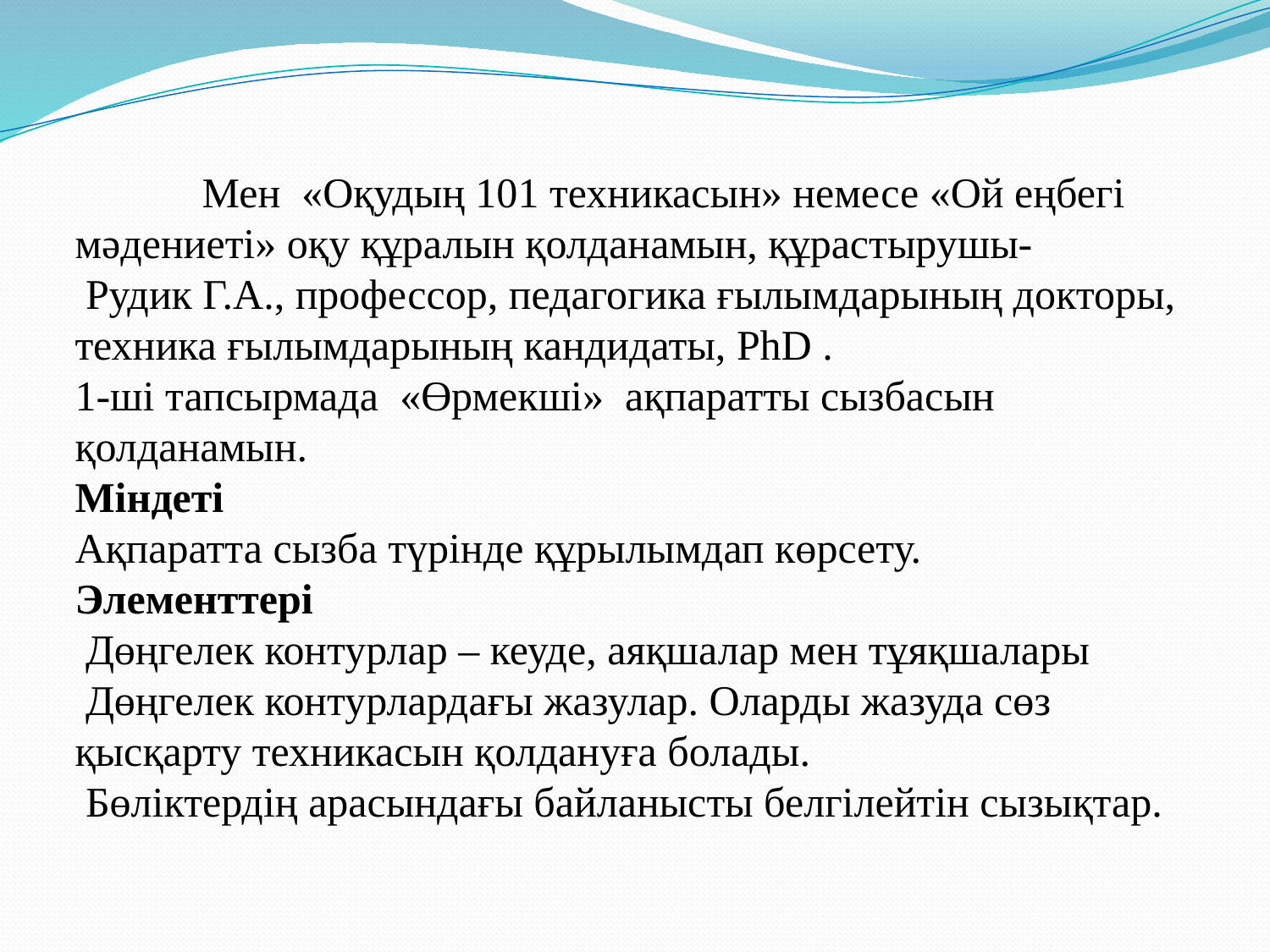

# Мен  «Оқудың 101 техникасын» немесе «Ой еңбегі мәдениеті» оқу құралын қолданамын, құрастырушы- Рудик Г.А., профессор, педагогика ғылымдарының докторы, техника ғылымдарының кандидаты, PhD . 1-ші тапсырмада  «Өрмекші»  ақпаратты сызбасын  қолданамын. Міндеті Ақпаратта сызба түрінде құрылымдап көрсету. Элементтері Дөңгелек контурлар – кеуде, аяқшалар мен тұяқшалары Дөңгелек контурлардағы жазулар. Оларды жазуда сөз қысқарту техникасын қолдануға болады. Бөліктердің арасындағы байланысты белгілейтін сызықтар.